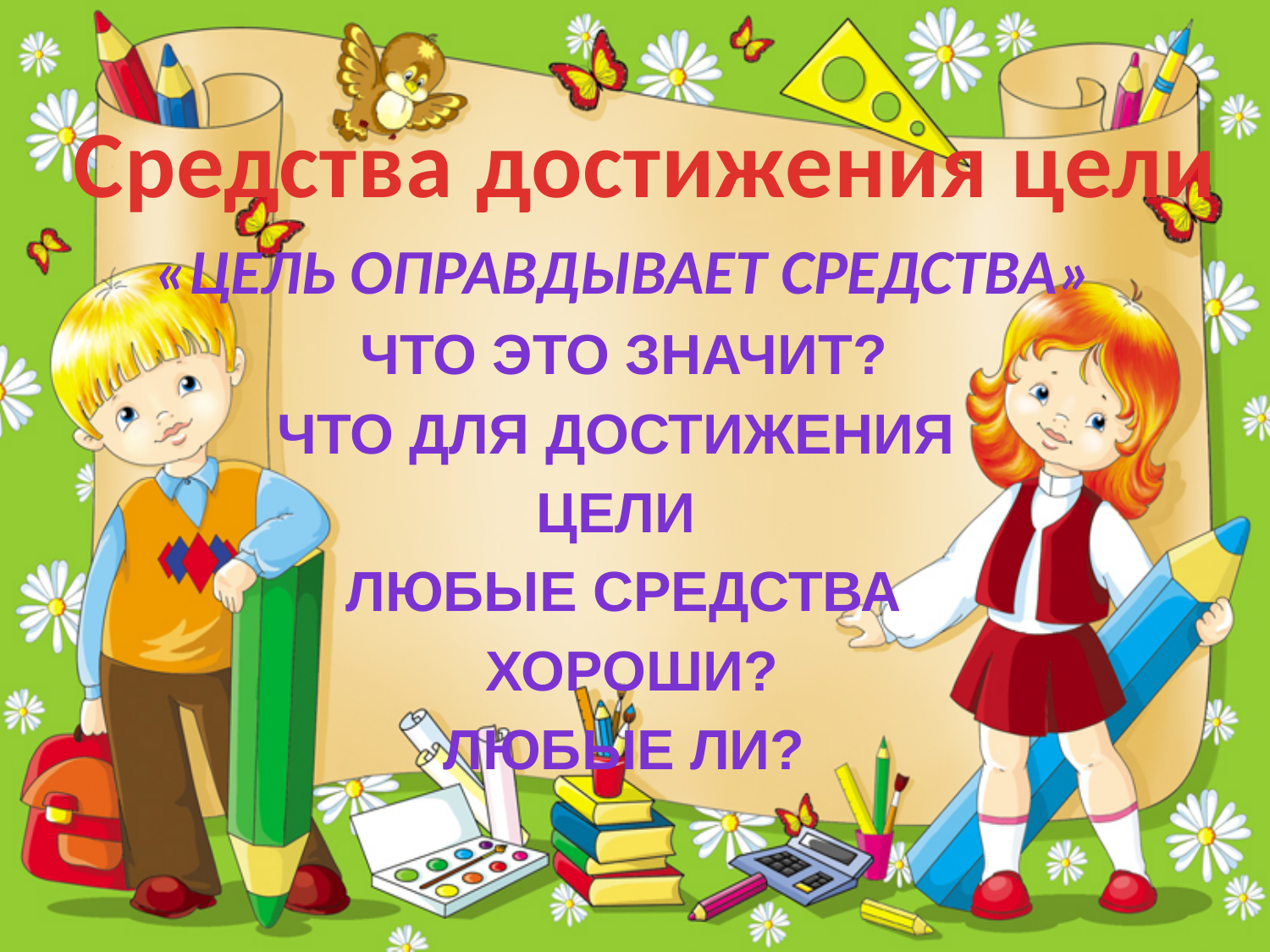

Средства достижения цели
«Цель оправдывает средства»
Что это значит?
Что для достижения
цели
любые средства
 хороши?
Любые ли?